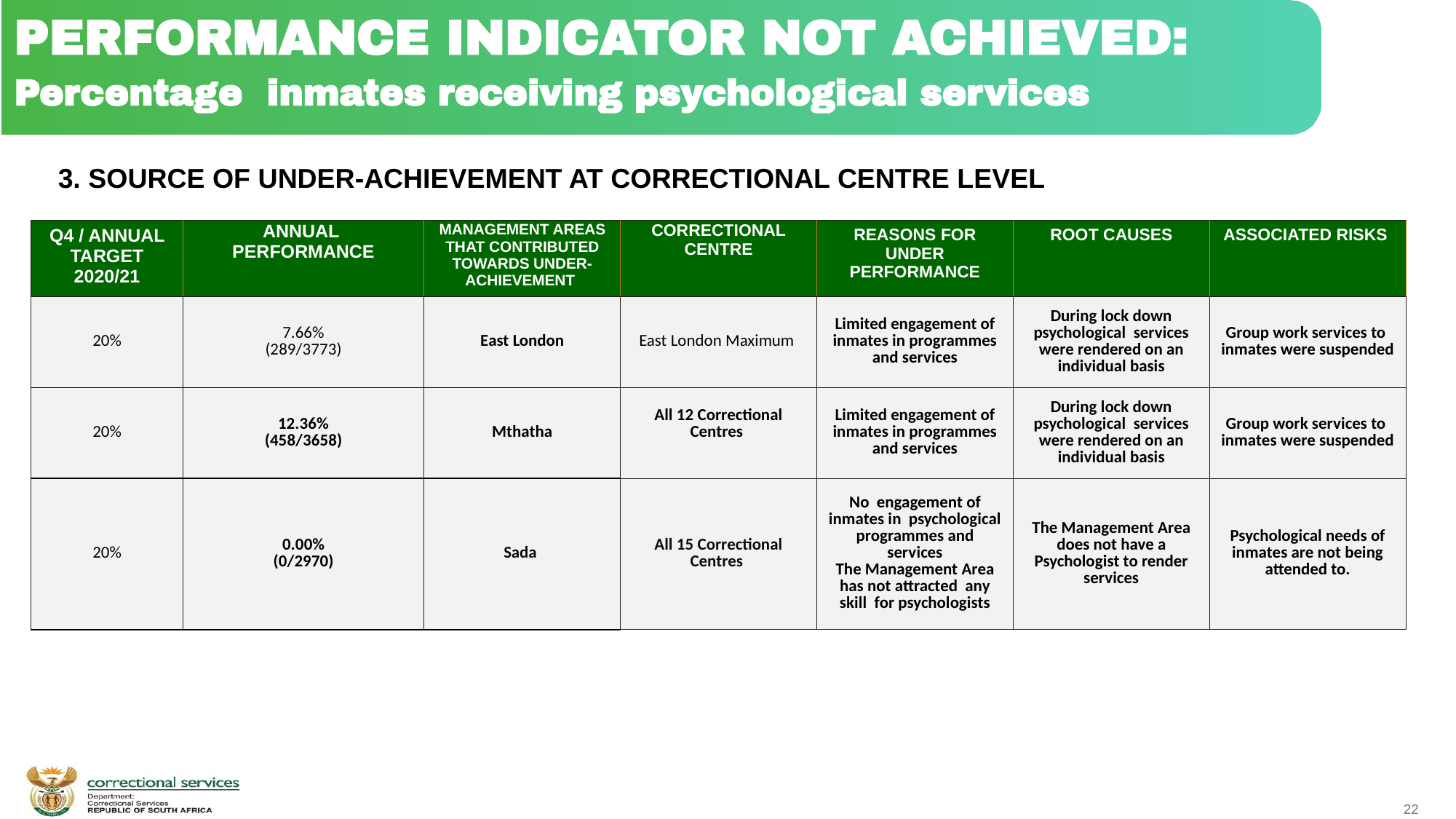

PERFORMANCE INDICATOR NOT ACHIEVED:
Percentage  inmates receiving psychological services

     3. SOURCE OF UNDER-ACHIEVEMENT AT CORRECTIONAL CENTRE LEVEL
| Q4 / ANNUAL TARGET 2020/21 | ANNUAL PERFORMANCE | MANAGEMENT AREAS THAT CONTRIBUTED TOWARDS UNDER-ACHIEVEMENT | CORRECTIONAL CENTRE | REASONS FOR UNDER PERFORMANCE | ROOT CAUSES | ASSOCIATED RISKS |
| --- | --- | --- | --- | --- | --- | --- |
| 20% | 7.66% (289/3773) | East London | East London Maximum | Limited engagement of inmates in programmes and services | During lock down psychological services were rendered on an individual basis | Group work services to inmates were suspended |
| 20% | 12.36% (458/3658) | Mthatha | All 12 Correctional Centres | Limited engagement of inmates in programmes and services | During lock down psychological services were rendered on an individual basis | Group work services to inmates were suspended |
| 20% | 0.00% (0/2970) | Sada | All 15 Correctional Centres | No engagement of inmates in psychological programmes and services The Management Area has not attracted any skill for psychologists | The Management Area does not have a Psychologist to render services | Psychological needs of inmates are not being attended to. |